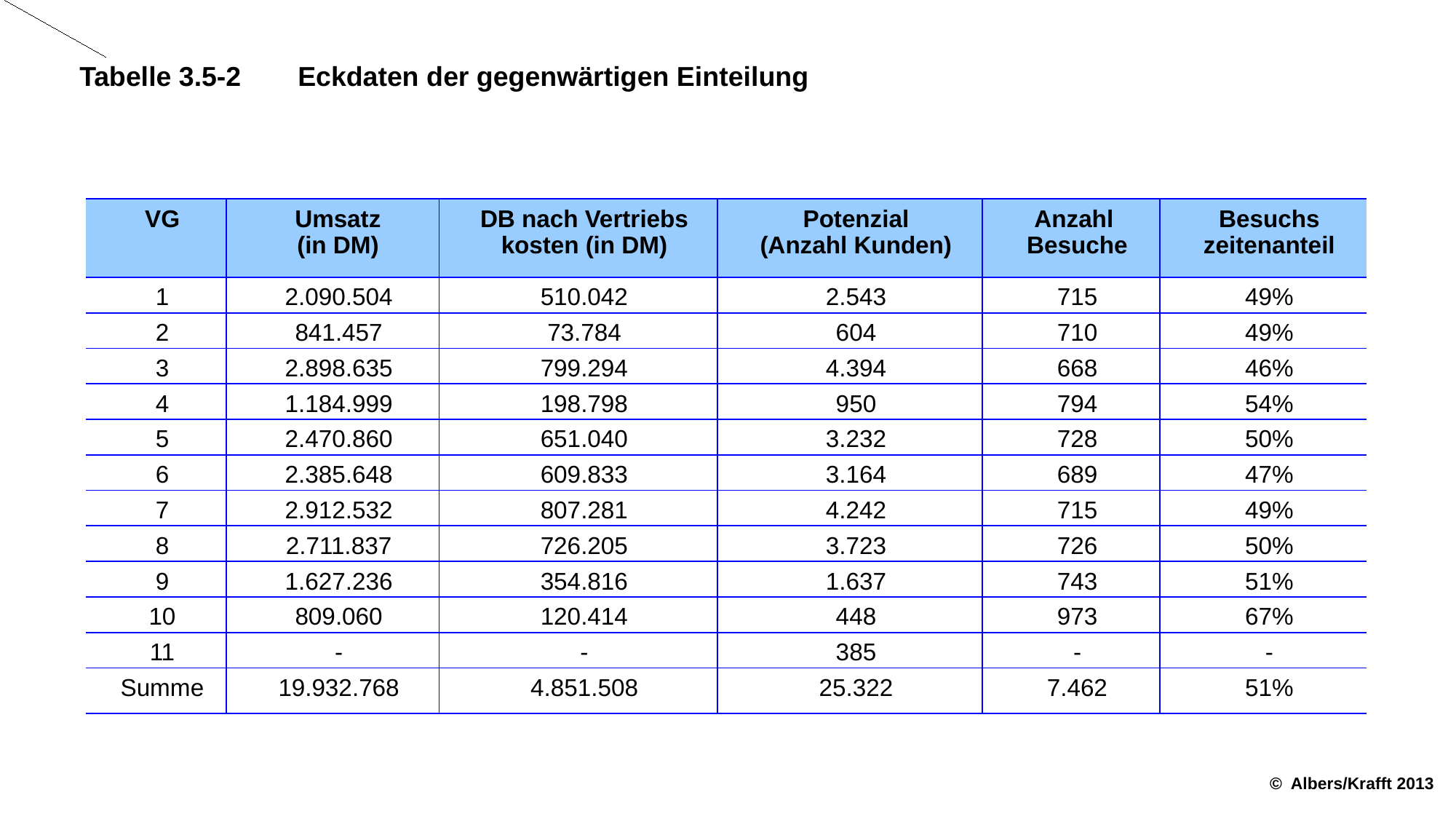

Tabelle 3.5-2	Eckdaten der gegenwärtigen Einteilung
| VG | Umsatz (in DM) | DB nach Vertriebs­kosten (in DM) | Potenzial (Anzahl Kunden) | Anzahl Besuche | Besuchs­zeitenanteil |
| --- | --- | --- | --- | --- | --- |
| 1 | 2.090.504 | 510.042 | 2.543 | 715 | 49% |
| 2 | 841.457 | 73.784 | 604 | 710 | 49% |
| 3 | 2.898.635 | 799.294 | 4.394 | 668 | 46% |
| 4 | 1.184.999 | 198.798 | 950 | 794 | 54% |
| 5 | 2.470.860 | 651.040 | 3.232 | 728 | 50% |
| 6 | 2.385.648 | 609.833 | 3.164 | 689 | 47% |
| 7 | 2.912.532 | 807.281 | 4.242 | 715 | 49% |
| 8 | 2.711.837 | 726.205 | 3.723 | 726 | 50% |
| 9 | 1.627.236 | 354.816 | 1.637 | 743 | 51% |
| 10 | 809.060 | 120.414 | 448 | 973 | 67% |
| 11 | - | - | 385 | - | - |
| Summe | 19.932.768 | 4.851.508 | 25.322 | 7.462 | 51% |
©  Albers/Krafft 2013